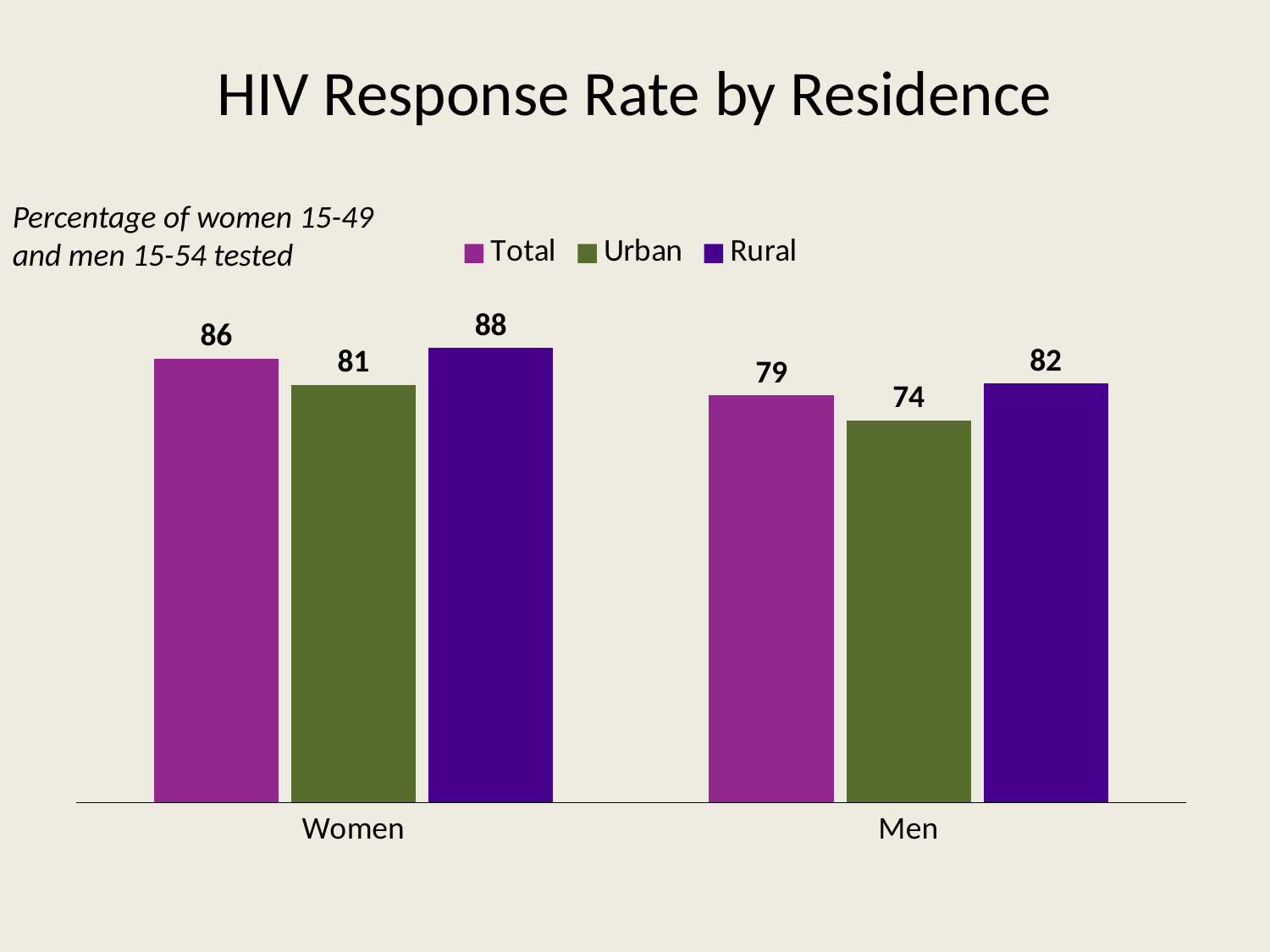

# HIV Response Rate by Residence
Percentage of women 15-49 and men 15-54 tested

### Chart

| Category | Total | Urban | Rural |
|---|---|---|---|
| Women | 86.3 | 81.3 | 88.4 |
| Men | 79.2 | 74.3 | 81.5 |